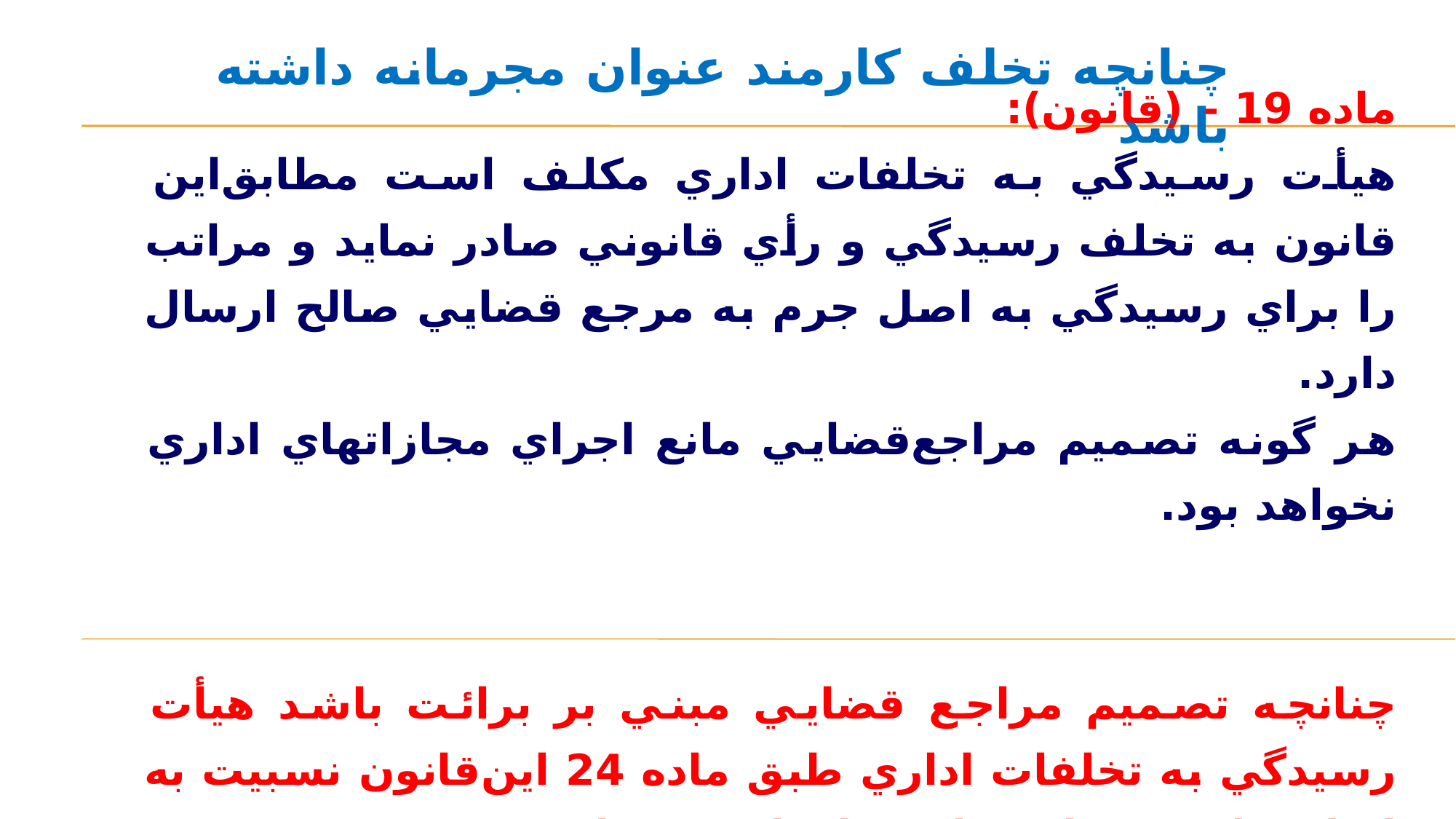

چنانچه تخلف کارمند عنوان مجرمانه داشته باشد
‌ماده 19 – (قانون):
هيأت رسيدگي به تخلفات اداري مكلف است مطابق‌اين قانون به تخلف رسيدگي و رأي قانوني صادر نمايد و مراتب را براي رسيدگي به اصل جرم به مرجع قضايي صالح ارسال دارد.
هر گونه تصميم مراجع‌قضايي مانع اجراي مجازاتهاي اداري نخواهد بود.

چنانچه تصميم مراجع قضايي مبني بر برائت باشد هيأت رسيدگي به تخلفات اداري طبق ماده 24 اين‌قانون نسبیت به اصلاح یا تغییر رای صادره  اقدام مي‌نمايد.